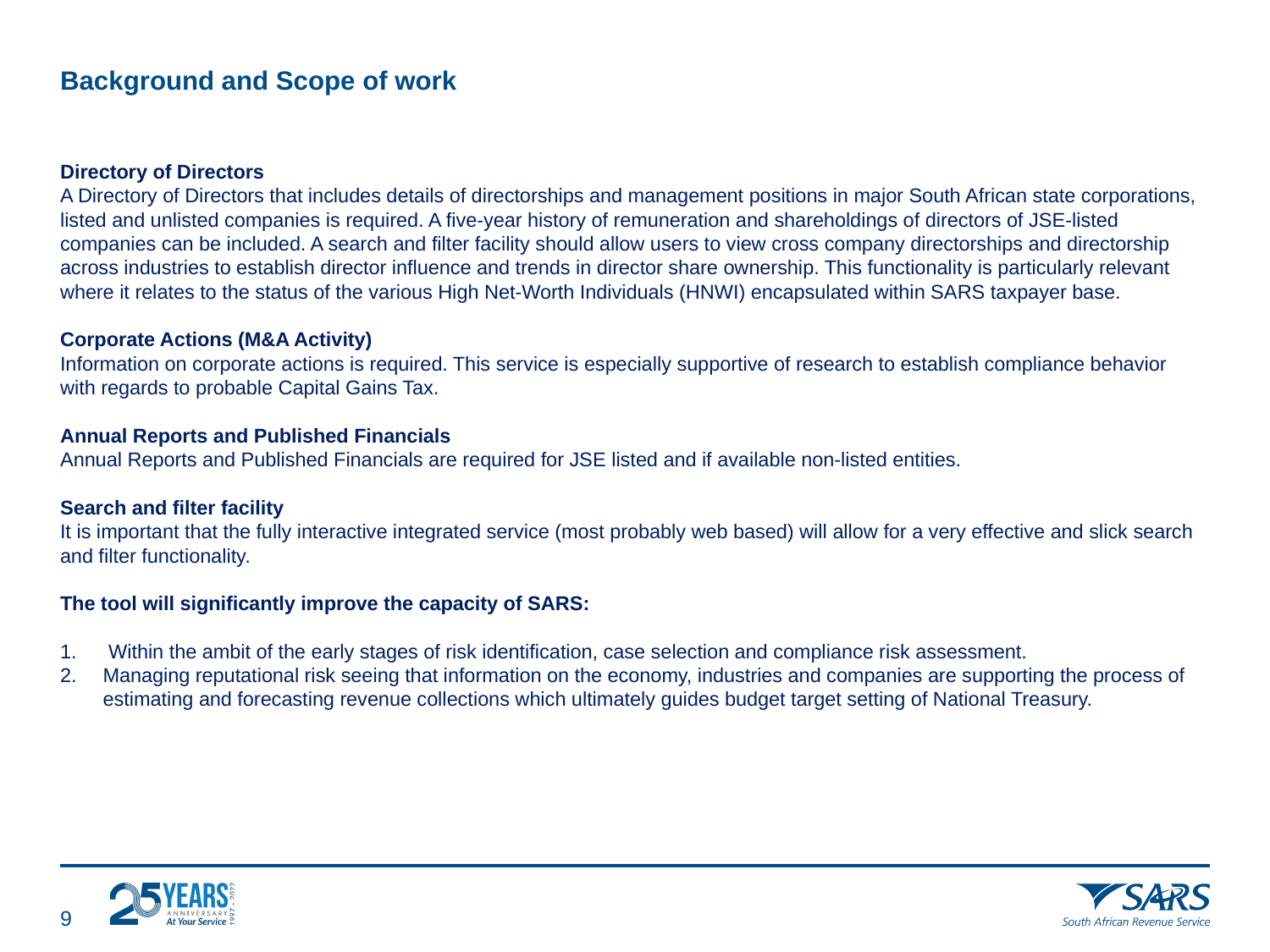

# Background and Scope of work
Directory of Directors
A Directory of Directors that includes details of directorships and management positions in major South African state corporations, listed and unlisted companies is required. A five-year history of remuneration and shareholdings of directors of JSE-listed companies can be included. A search and filter facility should allow users to view cross company directorships and directorship across industries to establish director influence and trends in director share ownership. This functionality is particularly relevant where it relates to the status of the various High Net-Worth Individuals (HNWI) encapsulated within SARS taxpayer base.

Corporate Actions (M&A Activity)
Information on corporate actions is required. This service is especially supportive of research to establish compliance behavior with regards to probable Capital Gains Tax.

Annual Reports and Published Financials
Annual Reports and Published Financials are required for JSE listed and if available non-listed entities.

Search and filter facility
It is important that the fully interactive integrated service (most probably web based) will allow for a very effective and slick search and filter functionality.

The tool will significantly improve the capacity of SARS:

 Within the ambit of the early stages of risk identification, case selection and compliance risk assessment.
Managing reputational risk seeing that information on the economy, industries and companies are supporting the process of estimating and forecasting revenue collections which ultimately guides budget target setting of National Treasury.

9